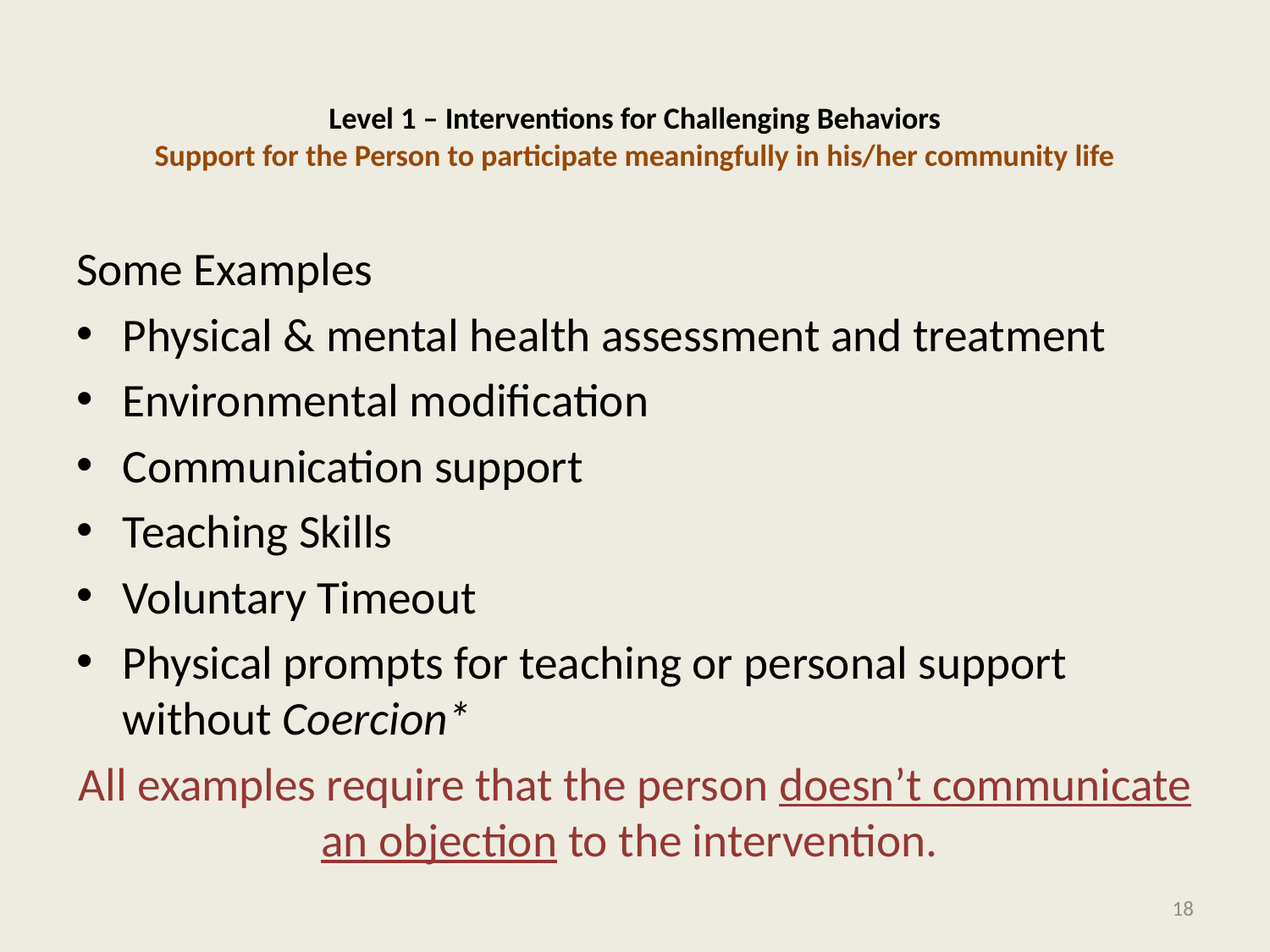

# Level 1 – Interventions for Challenging Behaviors Support for the Person to participate meaningfully in his/her community life
Some Examples
Physical & mental health assessment and treatment
Environmental modification
Communication support
Teaching Skills
Voluntary Timeout
Physical prompts for teaching or personal support without Coercion*
All examples require that the person doesn’t communicate an objection to the intervention.
18